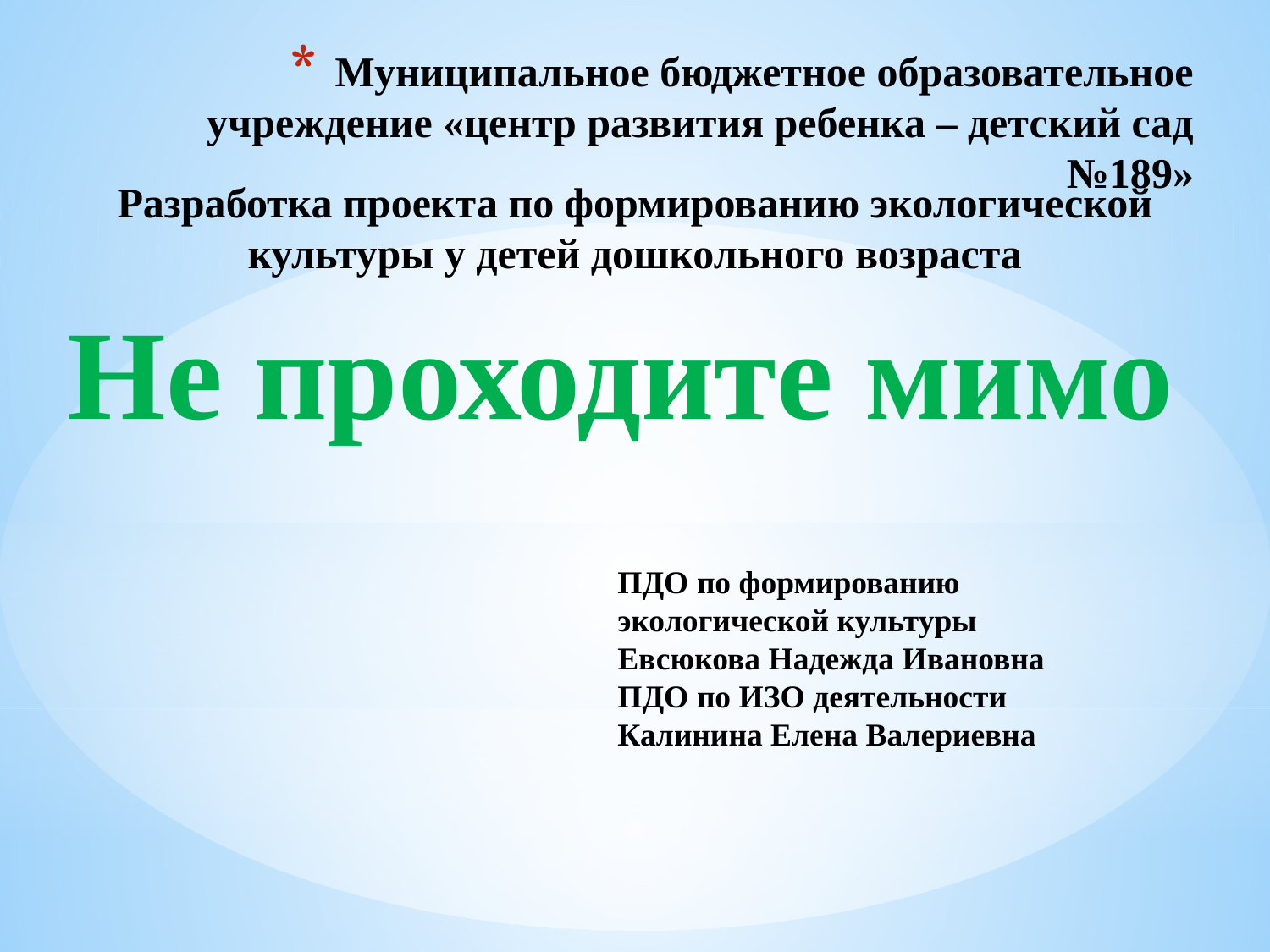

# Муниципальное бюджетное образовательное учреждение «центр развития ребенка – детский сад №189»
Разработка проекта по формированию экологической культуры у детей дошкольного возраста
Не проходите мимо
ПДО по формированию экологической культуры
Евсюкова Надежда Ивановна
ПДО по ИЗО деятельности
Калинина Елена Валериевна